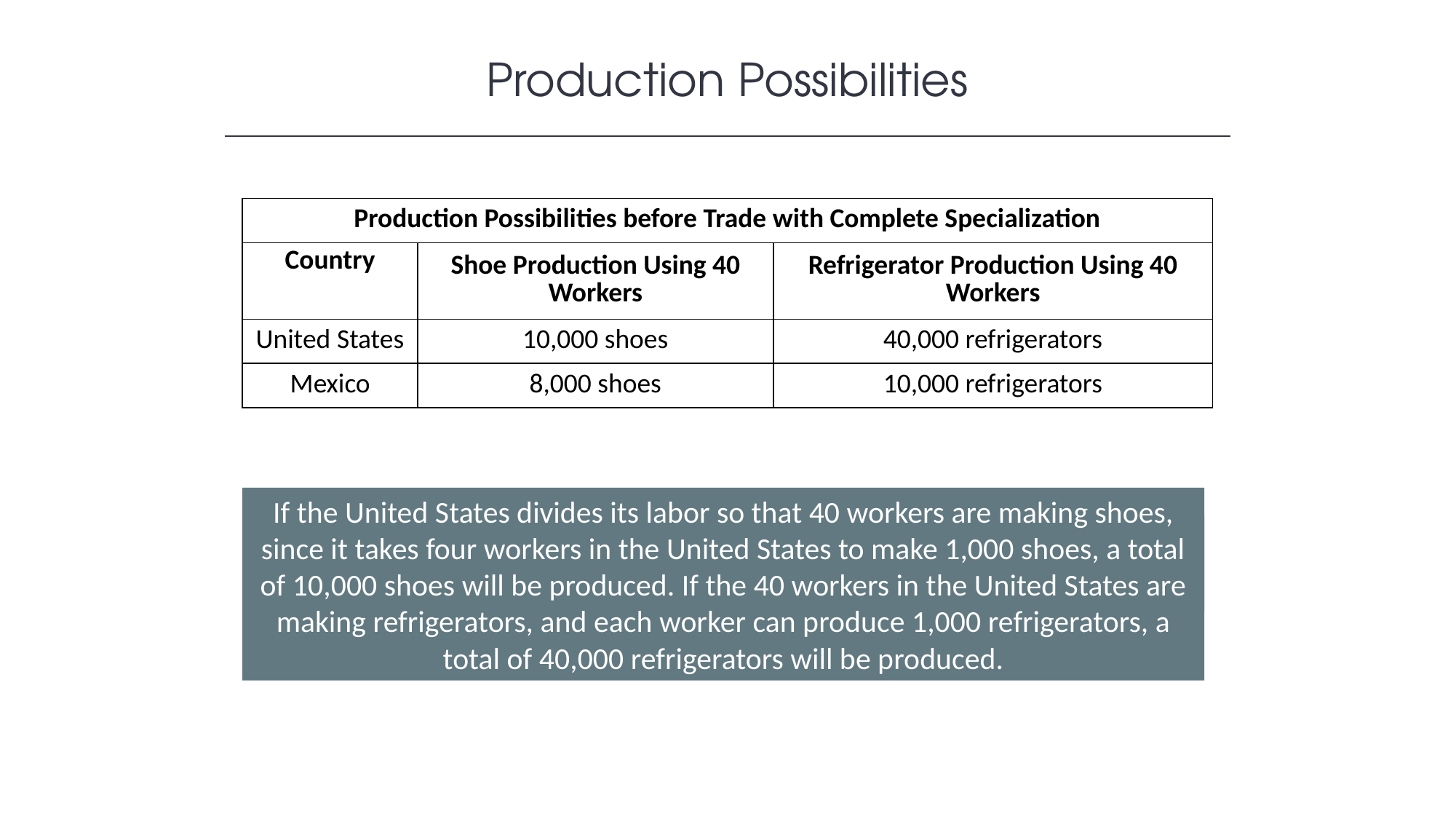

Production Possibilities
| Production Possibilities before Trade with Complete Specialization |  |  |
| --- | --- | --- |
| Country | Shoe Production Using 40 Workers | Refrigerator Production Using 40 Workers |
| United States | 10,000 shoes | 40,000 refrigerators |
| Mexico | 8,000 shoes | 10,000 refrigerators |
If the United States divides its labor so that 40 workers are making shoes, since it takes four workers in the United States to make 1,000 shoes, a total of 10,000 shoes will be produced. If the 40 workers in the United States are making refrigerators, and each worker can produce 1,000 refrigerators, a total of 40,000 refrigerators will be produced.